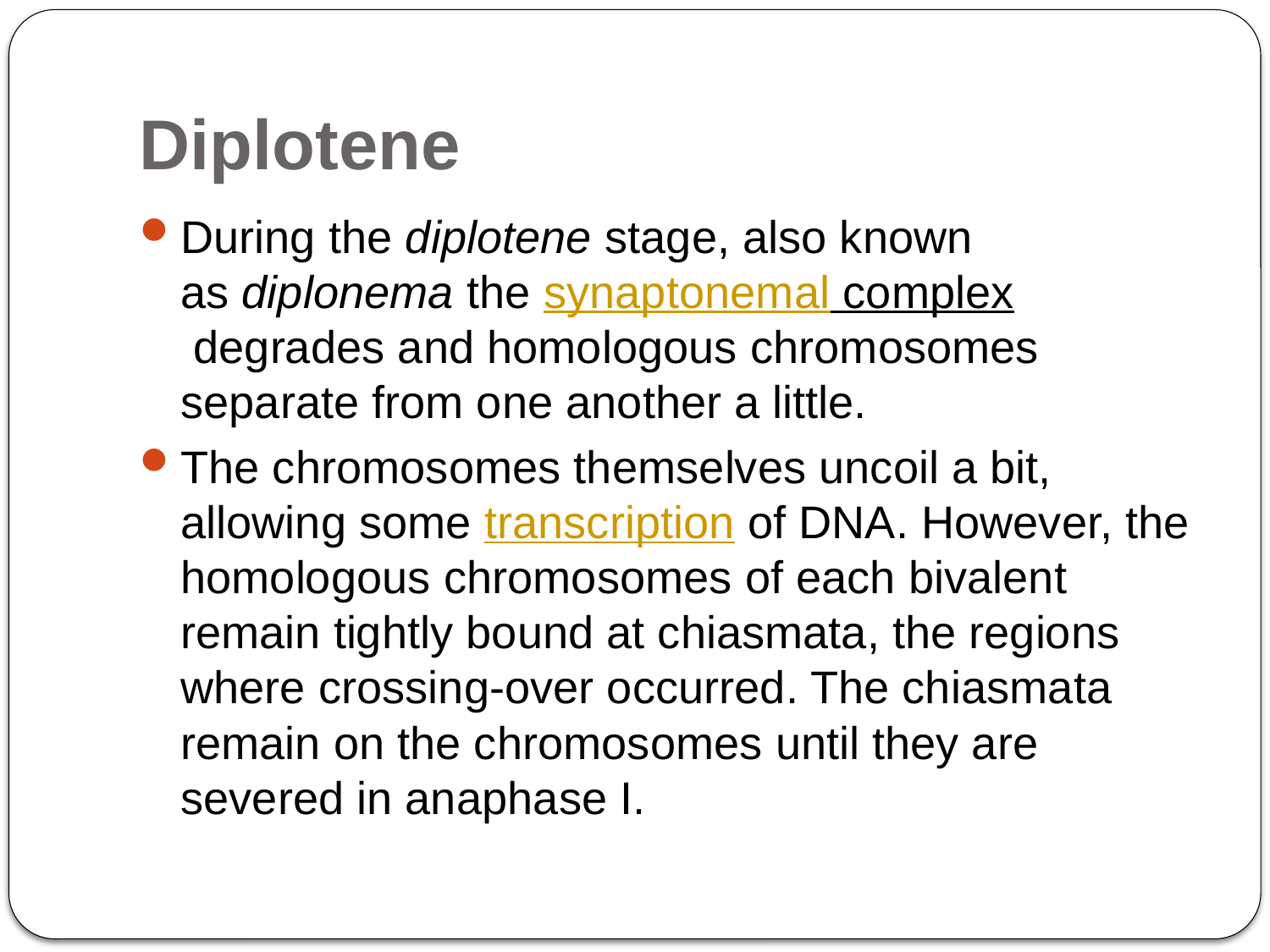

# Diplotene
During the diplotene stage, also known as diplonema the synaptonemal complex degrades and homologous chromosomes separate from one another a little.
The chromosomes themselves uncoil a bit, allowing some transcription of DNA. However, the homologous chromosomes of each bivalent remain tightly bound at chiasmata, the regions where crossing-over occurred. The chiasmata remain on the chromosomes until they are severed in anaphase I.